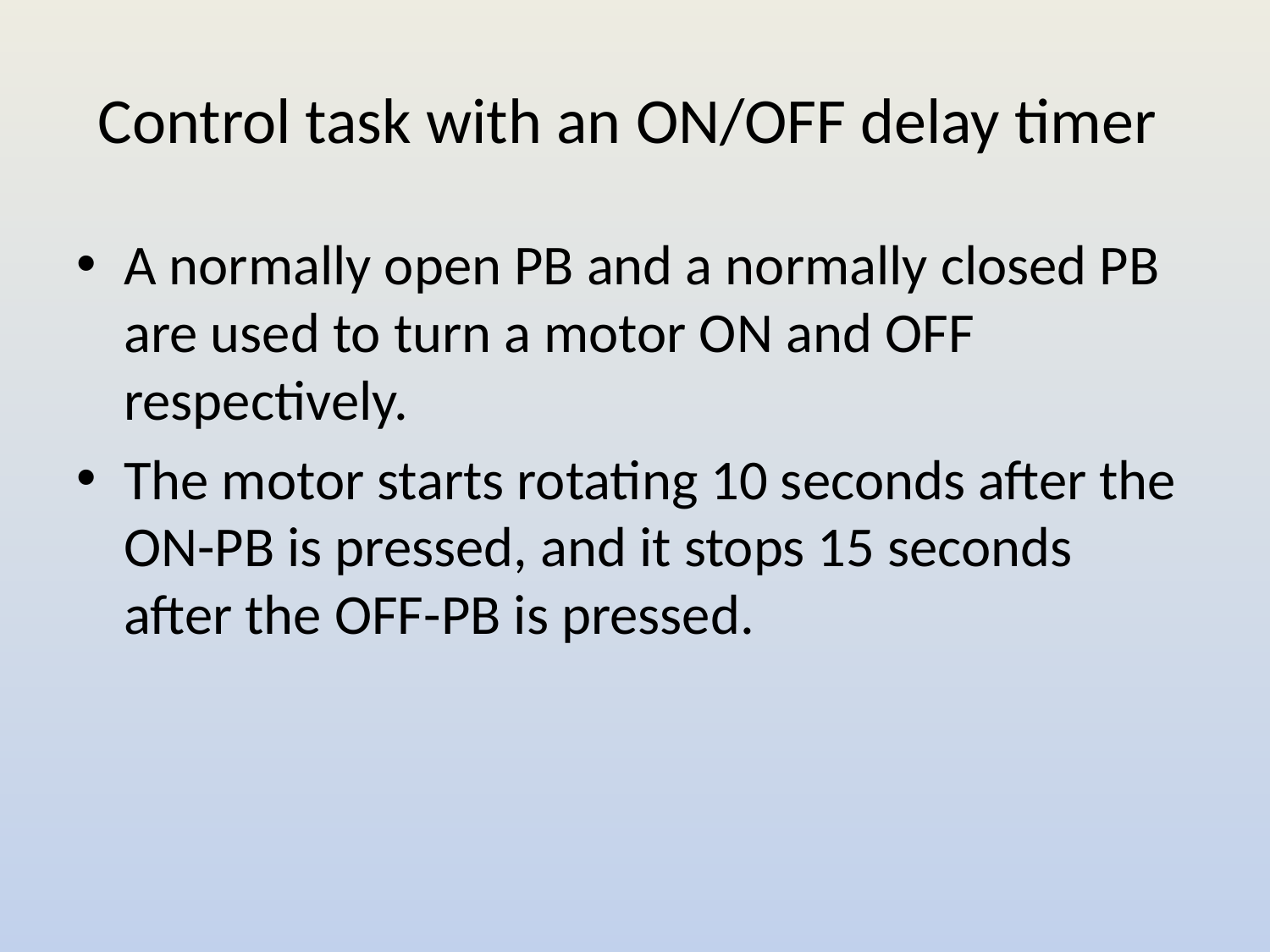

# Control task with an ON/OFF delay timer
A normally open PB and a normally closed PB are used to turn a motor ON and OFF respectively.
The motor starts rotating 10 seconds after the ON-PB is pressed, and it stops 15 seconds after the OFF-PB is pressed.